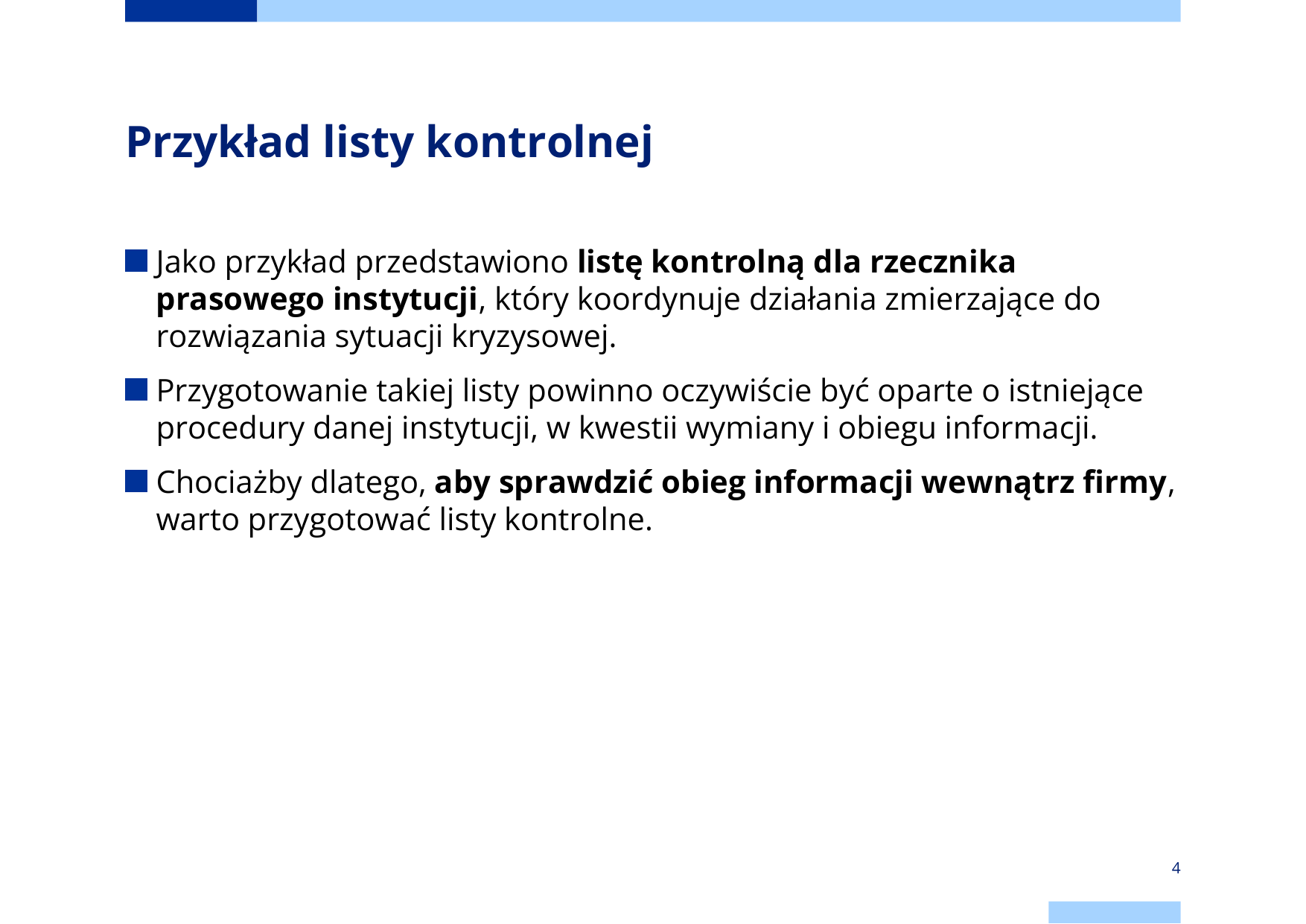

# Przykład listy kontrolnej
Jako przykład przedstawiono listę kontrolną dla rzecznika prasowego instytucji, który koordynuje działania zmierzające do rozwiązania sytuacji kryzysowej.
Przygotowanie takiej listy powinno oczywiście być oparte o istniejące procedury danej instytucji, w kwestii wymiany i obiegu informacji.
Chociażby dlatego, aby sprawdzić obieg informacji wewnątrz firmy, warto przygotować listy kontrolne.

4